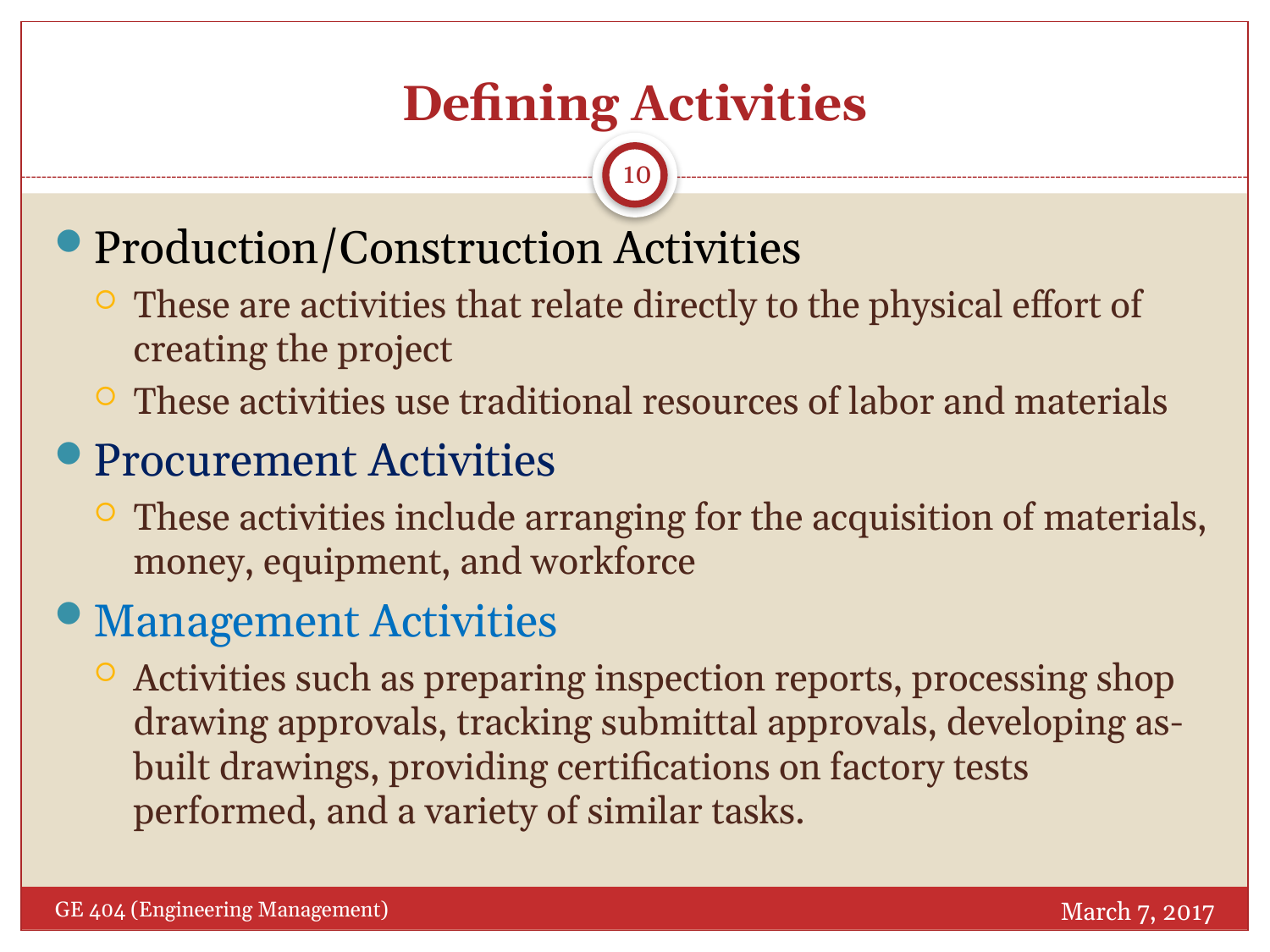

# Defining Activities
10
Production/Construction Activities
These are activities that relate directly to the physical effort of creating the project
These activities use traditional resources of labor and materials
Procurement Activities
These activities include arranging for the acquisition of materials, money, equipment, and workforce
Management Activities
Activities such as preparing inspection reports, processing shop drawing approvals, tracking submittal approvals, developing as-built drawings, providing certifications on factory tests performed, and a variety of similar tasks.

March 7, 2017
GE 404 (Engineering Management)